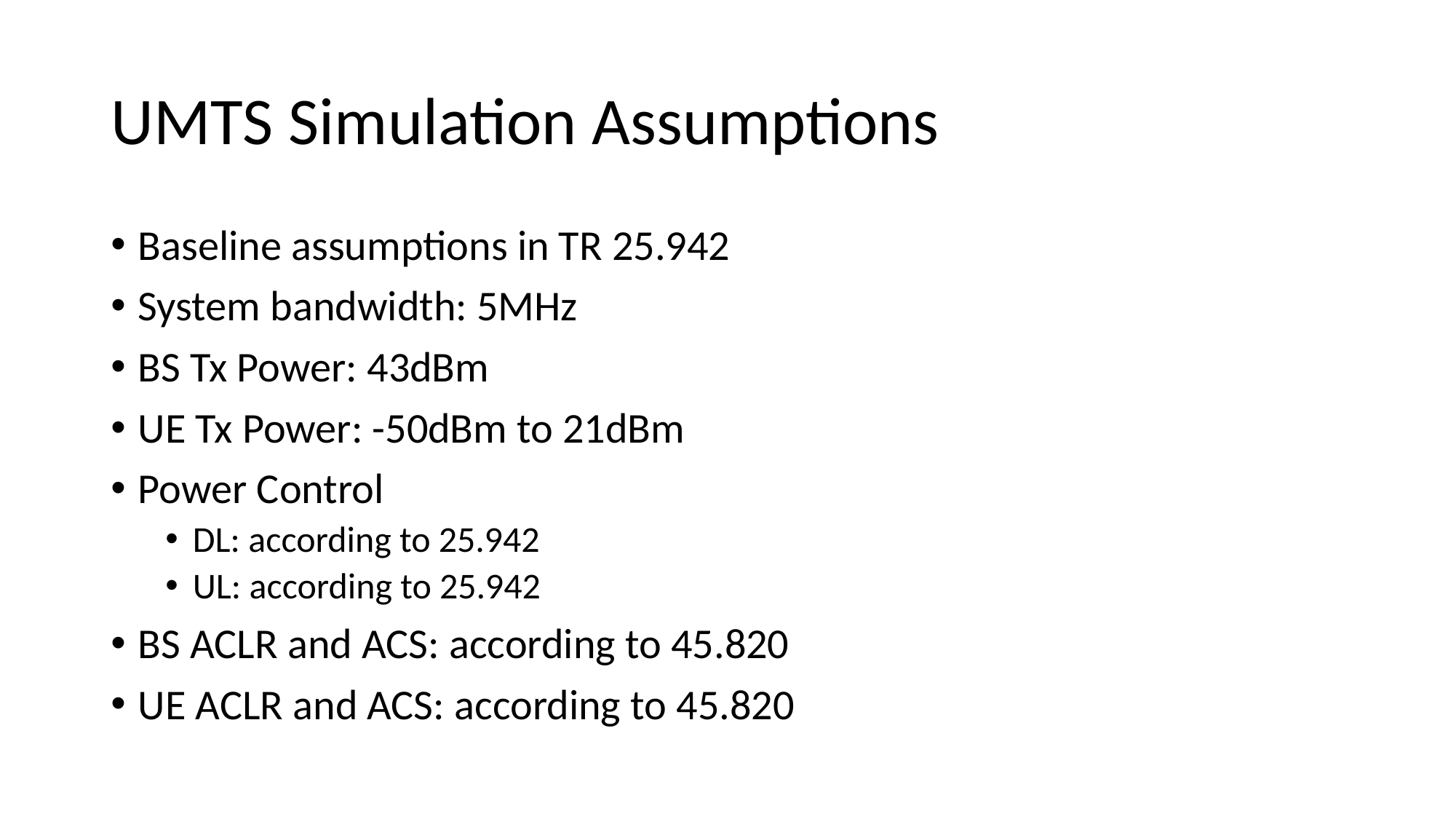

# UMTS Simulation Assumptions
Baseline assumptions in TR 25.942
System bandwidth: 5MHz
BS Tx Power: 43dBm
UE Tx Power: -50dBm to 21dBm
Power Control
DL: according to 25.942
UL: according to 25.942
BS ACLR and ACS: according to 45.820
UE ACLR and ACS: according to 45.820